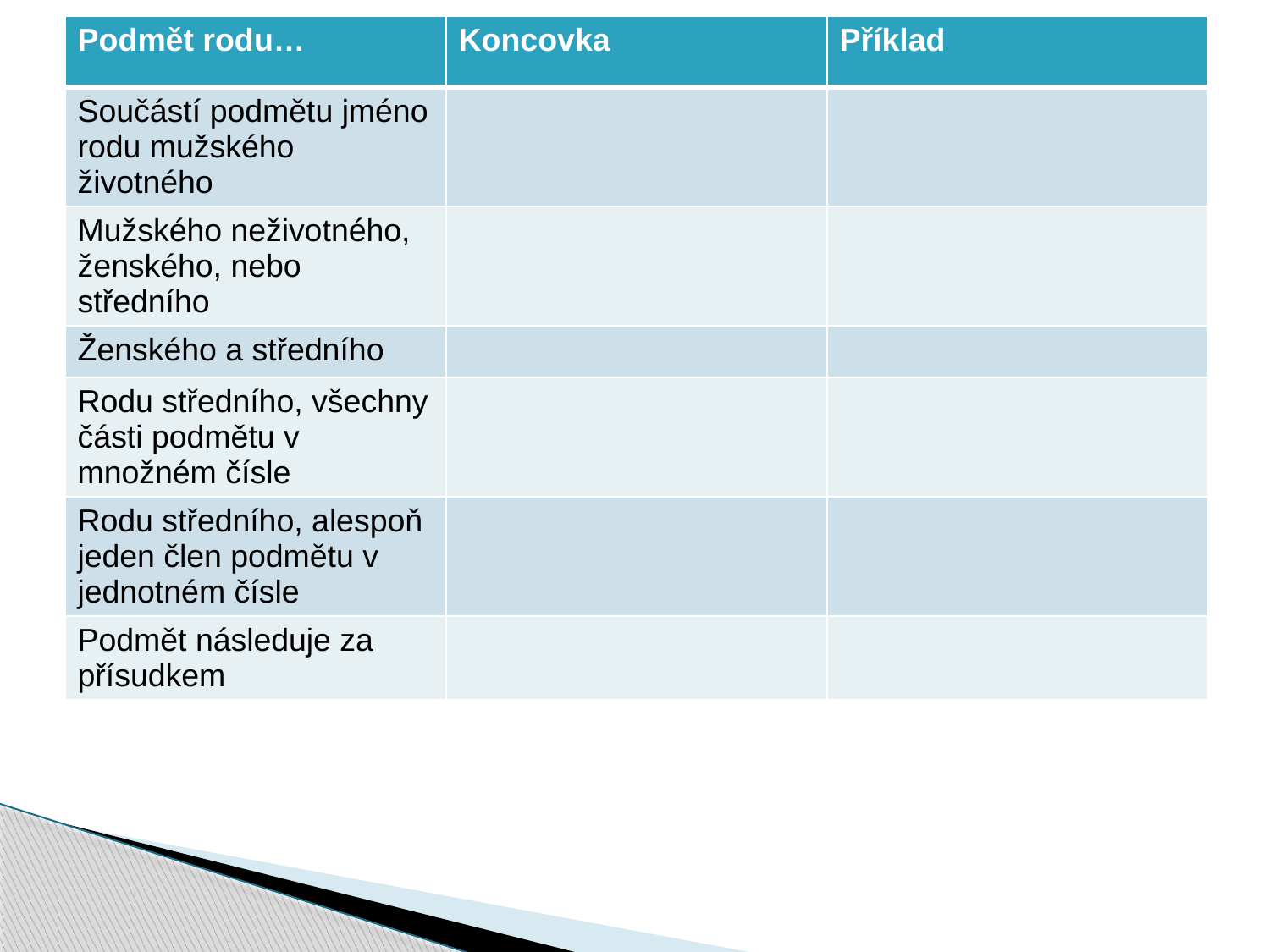

| Podmět rodu… | Koncovka | Příklad |
| --- | --- | --- |
| Součástí podmětu jméno rodu mužského životného |  |  |
| Mužského neživotného, ženského, nebo středního |  |  |
| Ženského a středního |  |  |
| Rodu středního, všechny části podmětu v množném čísle |  |  |
| Rodu středního, alespoň jeden člen podmětu v jednotném čísle |  |  |
| Podmět následuje za přísudkem |  |  |